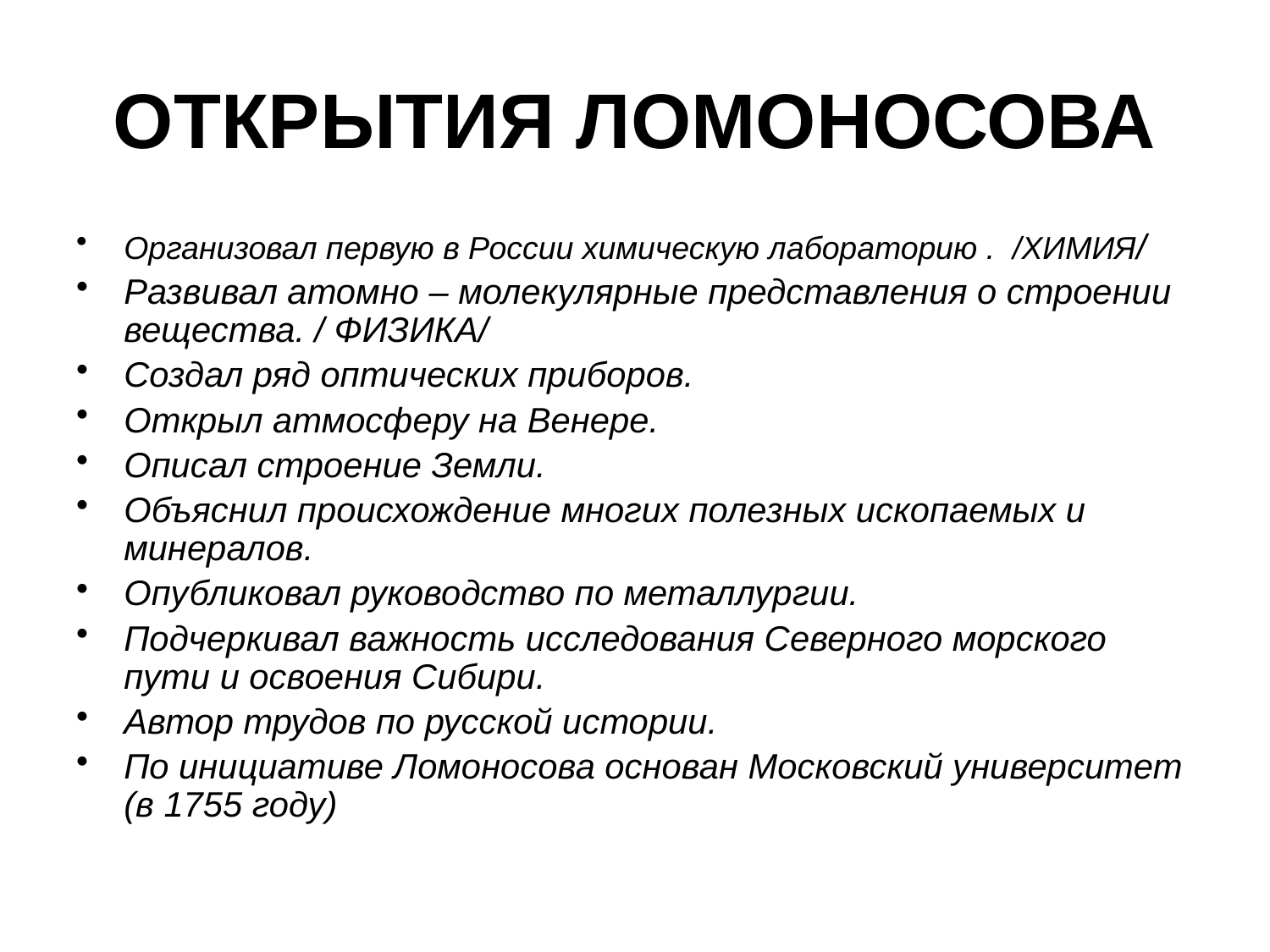

# ОТКРЫТИЯ ЛОМОНОСОВА
Организовал первую в России химическую лабораторию .  /ХИМИЯ/
Развивал атомно – молекулярные представления о строении вещества. / ФИЗИКА/
Создал ряд оптических приборов.
Открыл атмосферу на Венере.
Описал строение Земли.
Объяснил происхождение многих полезных ископаемых и минералов.
Опубликовал руководство по металлургии.
Подчеркивал важность исследования Северного морского пути и освоения Сибири.
Автор трудов по русской истории.
По инициативе Ломоносова основан Московский университет (в 1755 году)